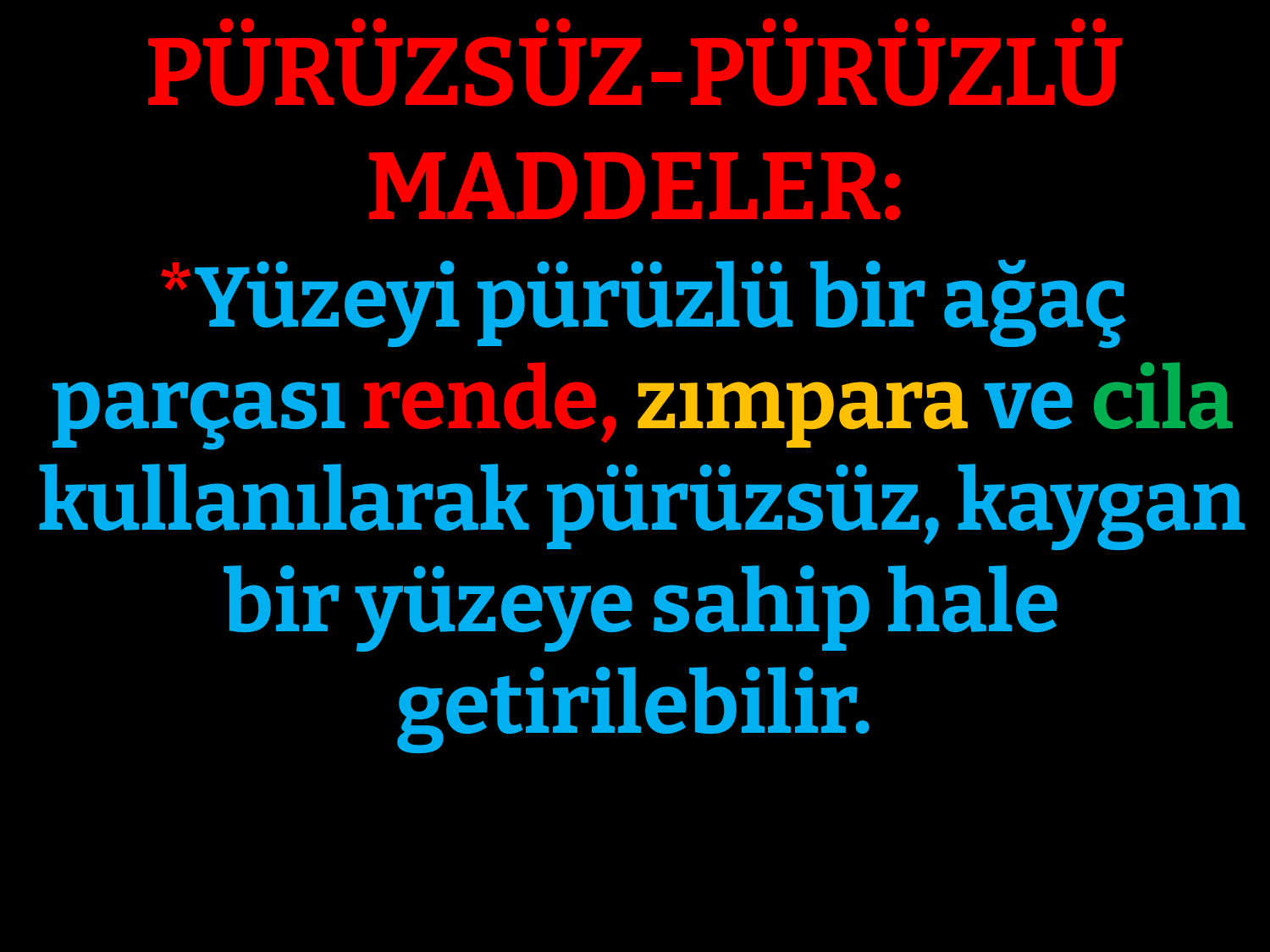

PÜRÜZSÜZ-PÜRÜZLÜ MADDELER:
*Yüzeyi pürüzlü bir ağaç parçası rende, zımpara ve cila kullanılarak pürüzsüz, kaygan bir yüzeye sahip hale getirilebilir.
#